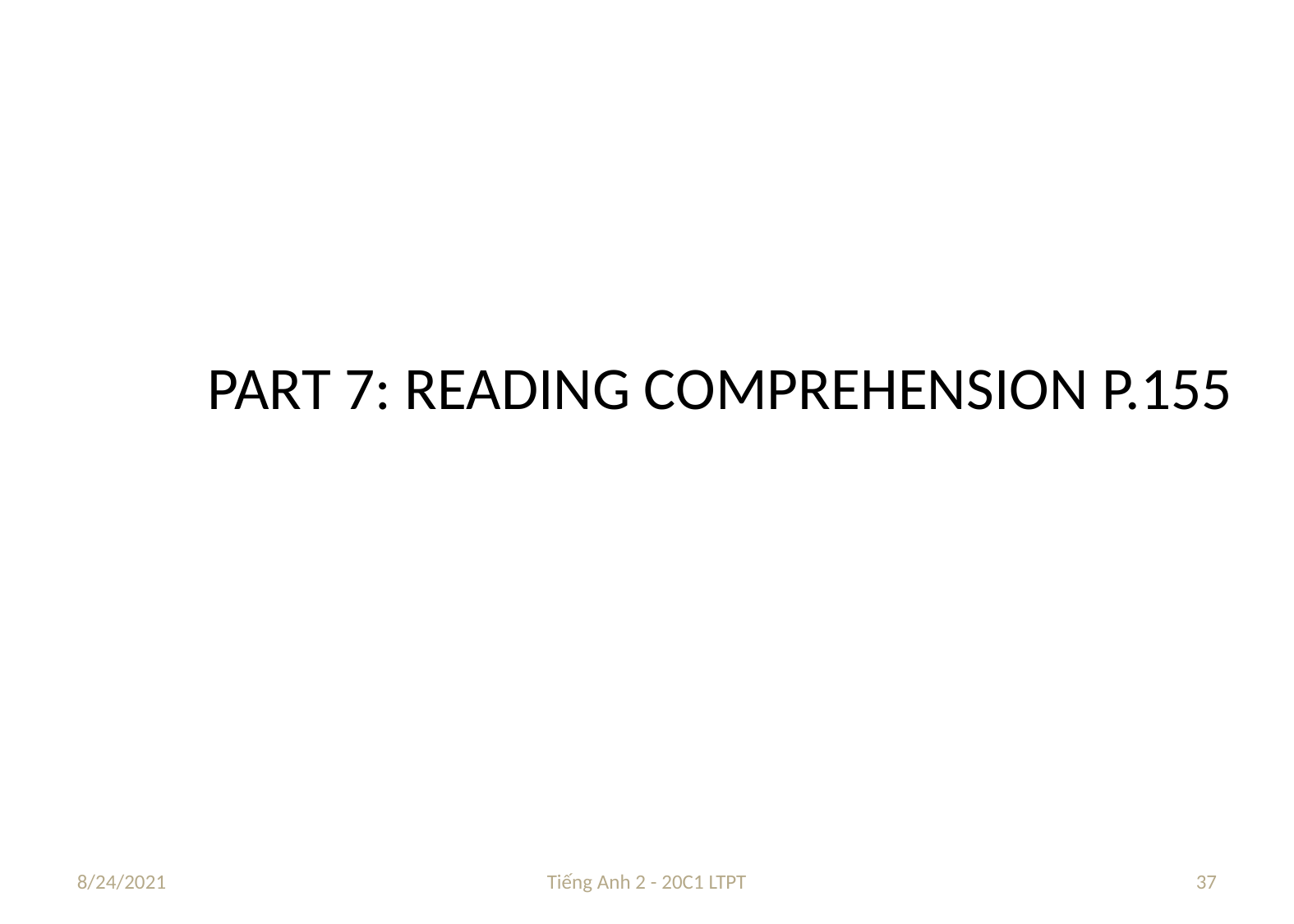

# PART 7: READING COMPREHENSION P.155
8/24/2021
Tiếng Anh 2 - 20C1 LTPT
37